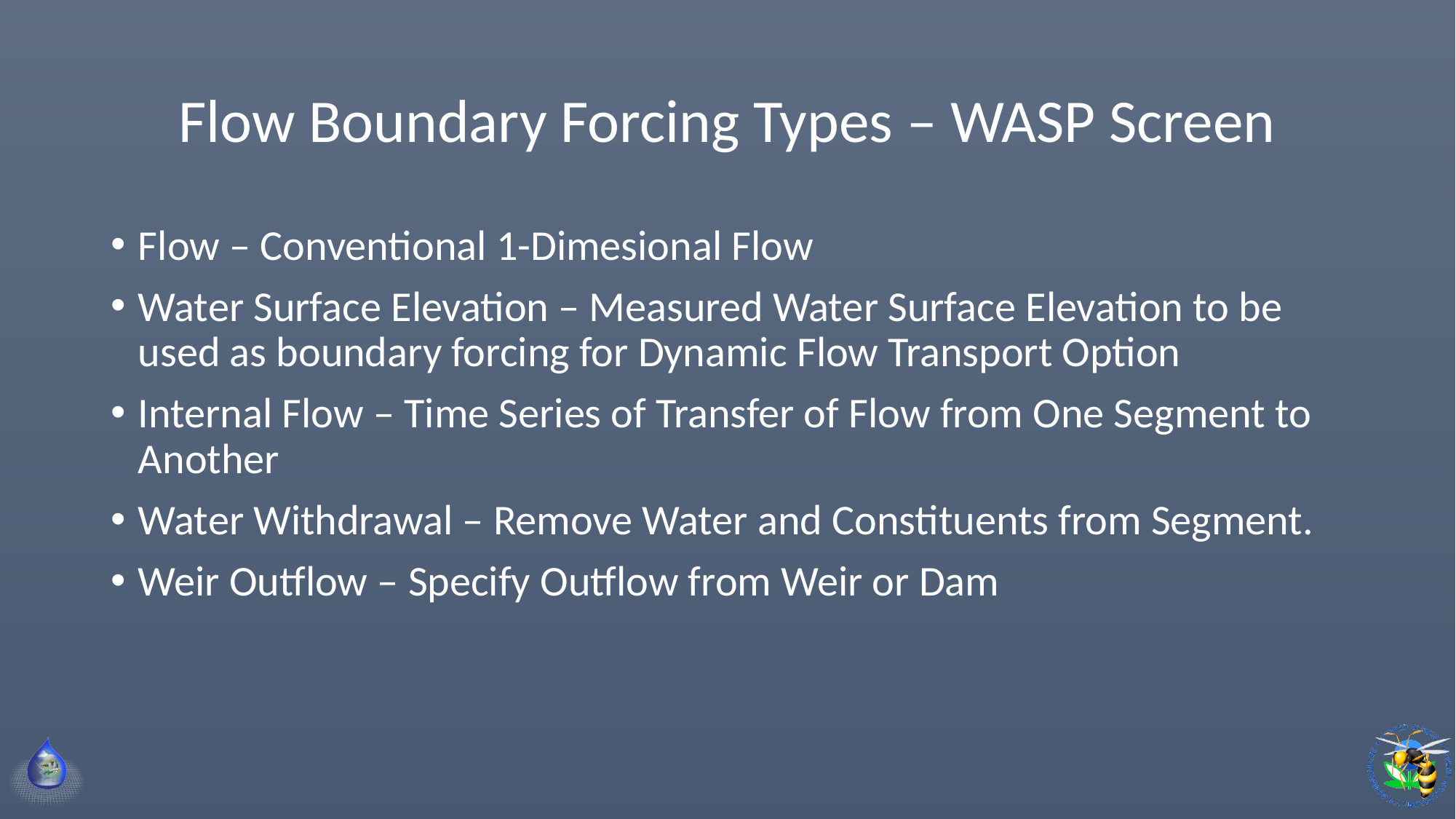

# Flow Boundary Forcing Types – WASP Screen
Flow – Conventional 1-Dimesional Flow
Water Surface Elevation – Measured Water Surface Elevation to be used as boundary forcing for Dynamic Flow Transport Option
Internal Flow – Time Series of Transfer of Flow from One Segment to Another
Water Withdrawal – Remove Water and Constituents from Segment.
Weir Outflow – Specify Outflow from Weir or Dam